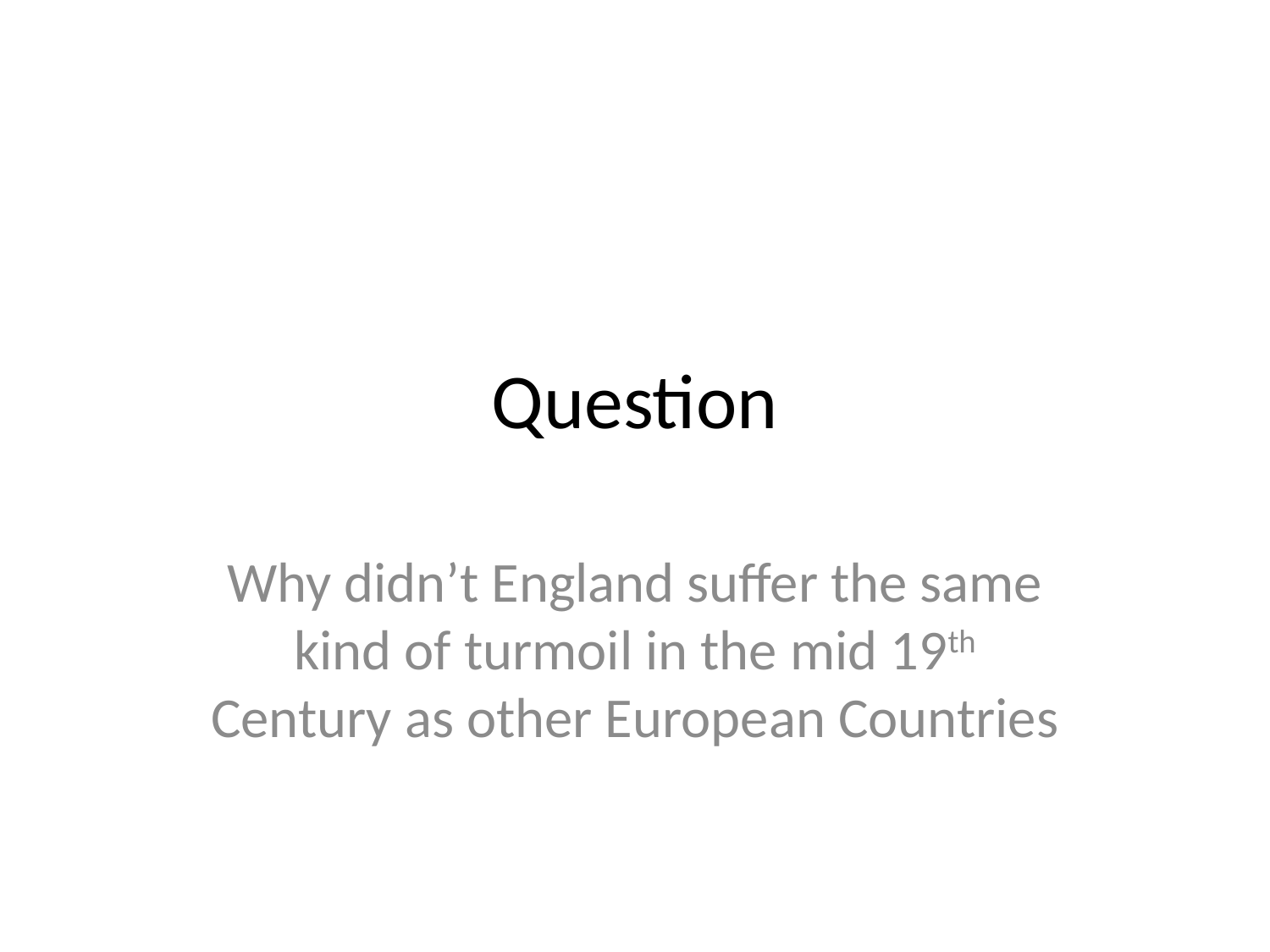

# Question
Why didn’t England suffer the same kind of turmoil in the mid 19th Century as other European Countries